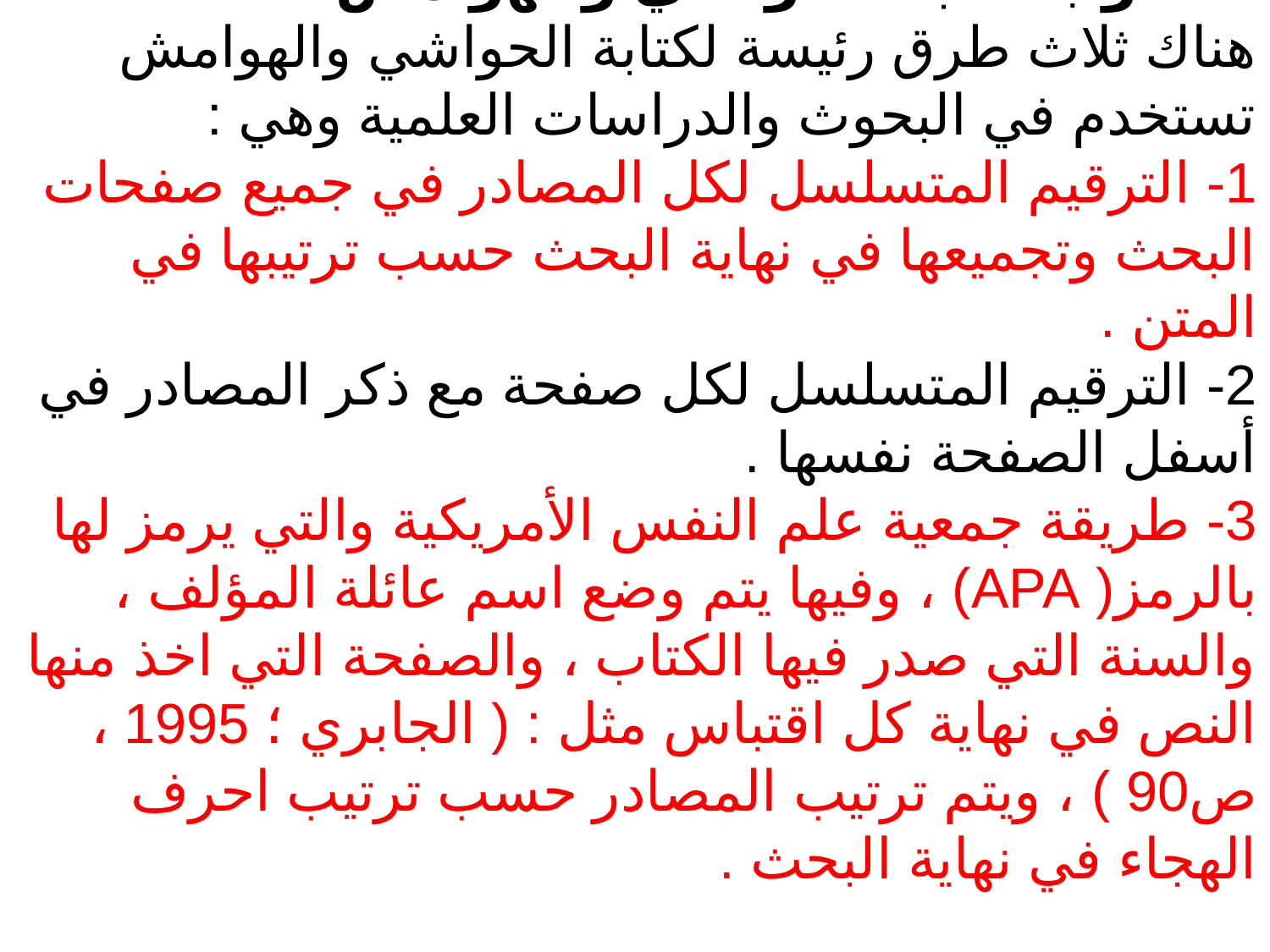

أسلوب كتابة الحواشي والهوامش :
هناك ثلاث طرق رئيسة لكتابة الحواشي والهوامش تستخدم في البحوث والدراسات العلمية وهي :
1- الترقيم المتسلسل لكل المصادر في جميع صفحات البحث وتجميعها في نهاية البحث حسب ترتيبها في المتن .
2- الترقيم المتسلسل لكل صفحة مع ذكر المصادر في أسفل الصفحة نفسها .
3- طريقة جمعية علم النفس الأمريكية والتي يرمز لها بالرمز( APA) ، وفيها يتم وضع اسم عائلة المؤلف ، والسنة التي صدر فيها الكتاب ، والصفحة التي اخذ منها النص في نهاية كل اقتباس مثل : ( الجابري ؛ 1995 ، ص90 ) ، ويتم ترتيب المصادر حسب ترتيب احرف الهجاء في نهاية البحث .